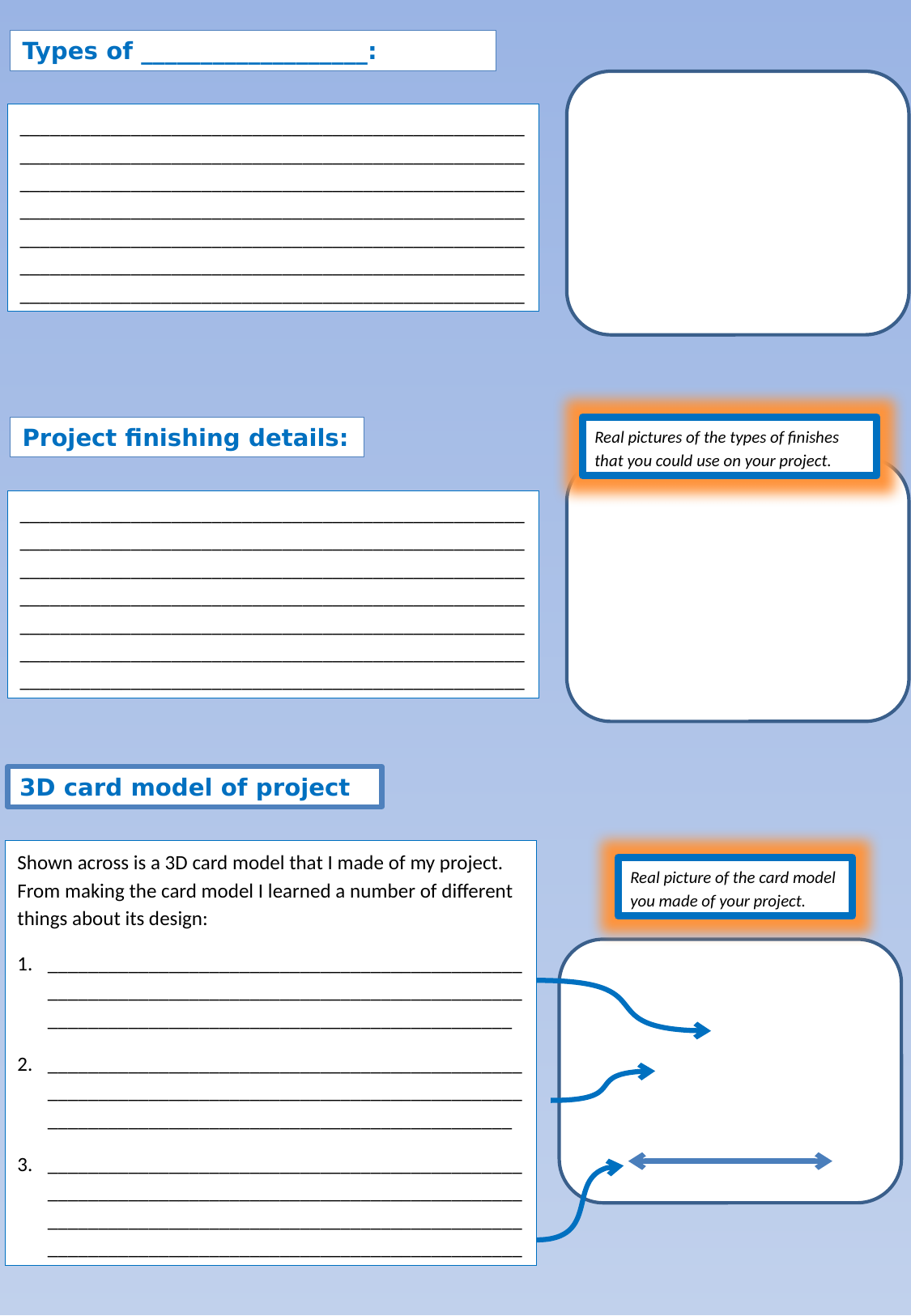

Types of ___________________:

______________________________________________________________________________________________________________________________________________________________________________________________________________________________________________________________________________________________________________________________________________________________
Project finishing details:
Real pictures of the types of finishes that you could use on your project.

______________________________________________________________________________________________________________________________________________________________________________________________________________________________________________________________________________________________________________________________________________________________
3D card model of project
Shown across is a 3D card model that I made of my project. From making the card model I learned a number of different things about its design:
____________________________________________________________________________________________________________________________________________
____________________________________________________________________________________________________________________________________________
____________________________________________________________________________________________________________________________________________________________________________________________
Real picture of the card model you made of your project.